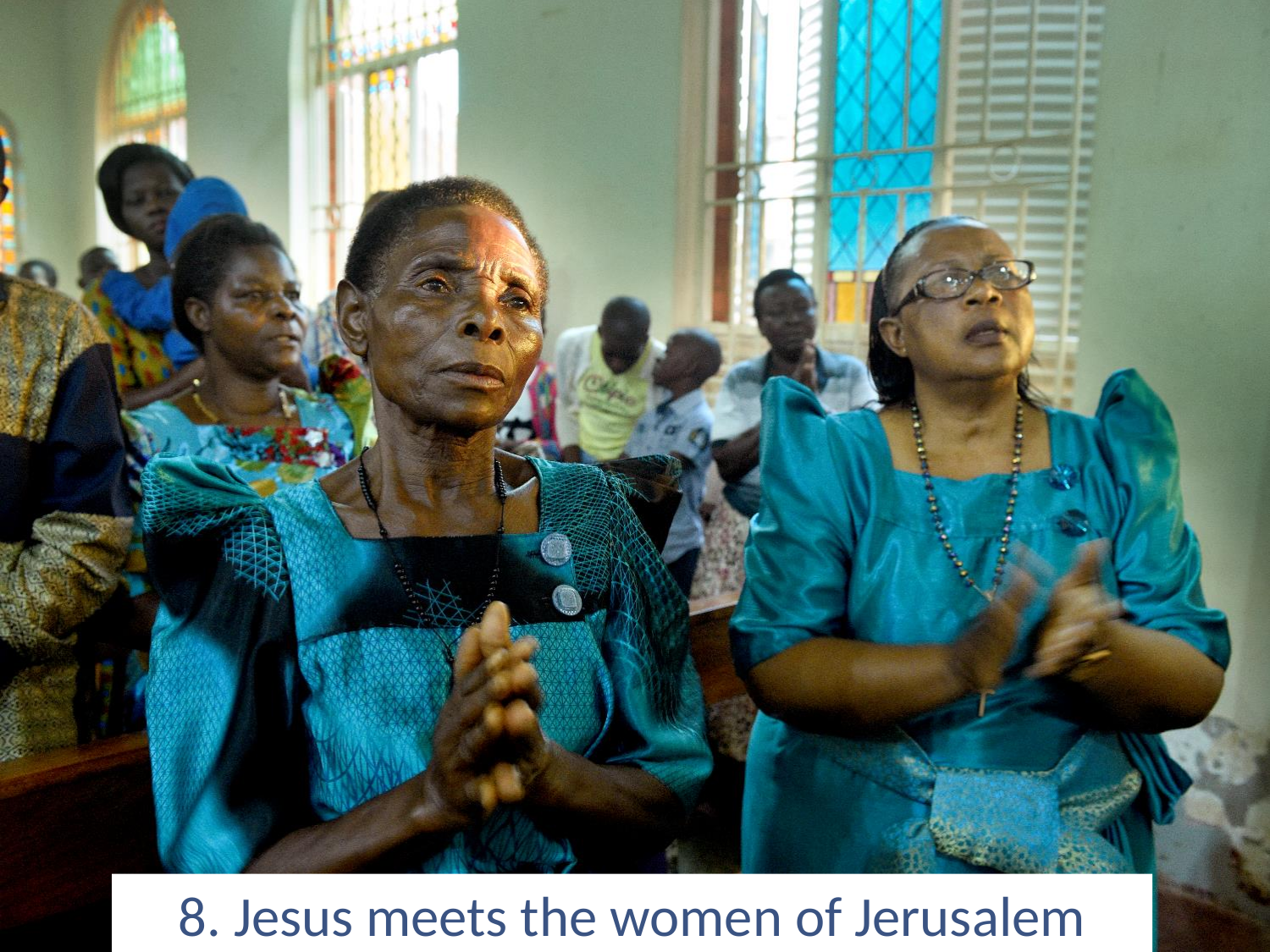

8. Jesus meets the women of Jerusalem